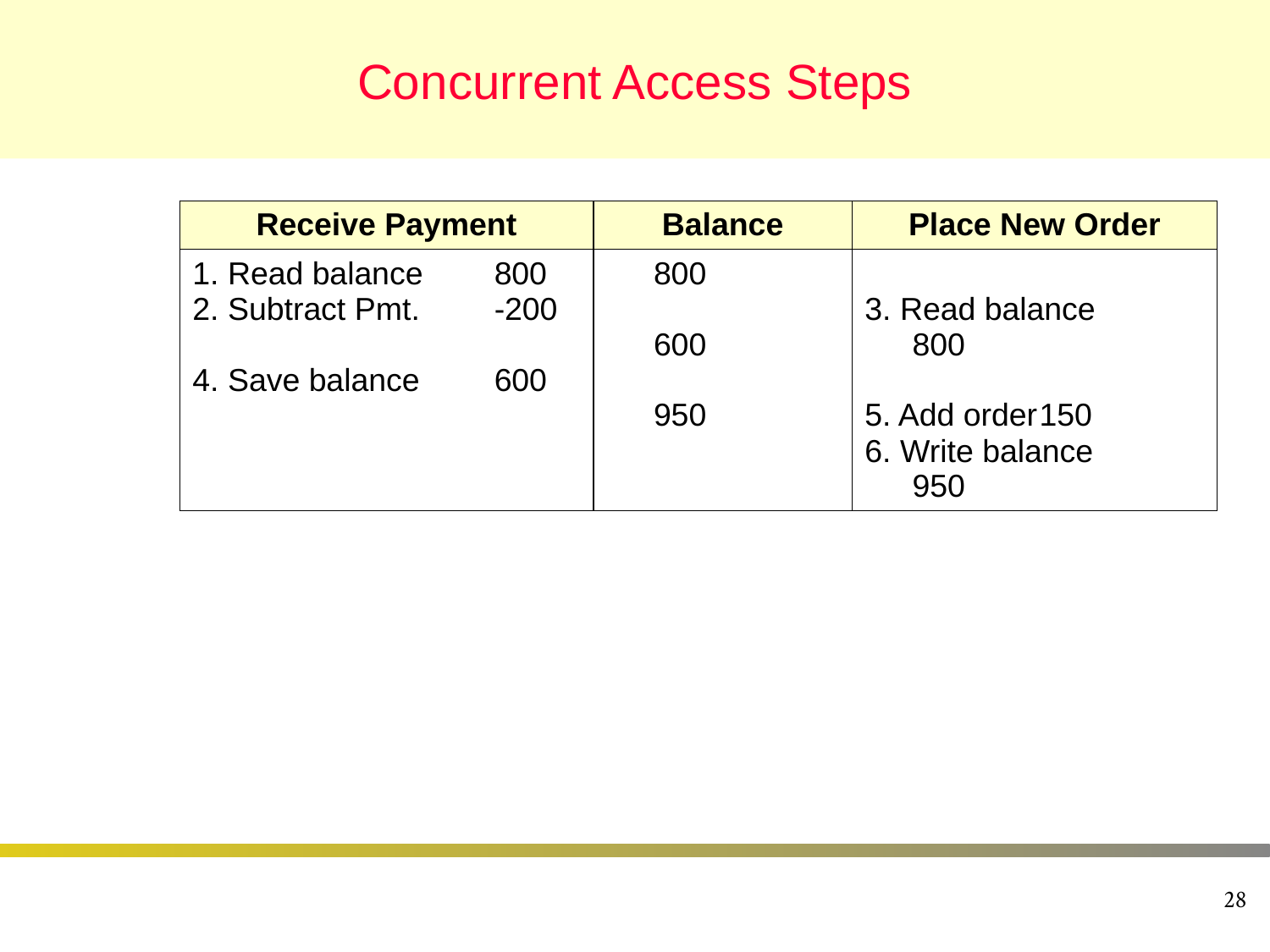

# Concurrent Access Steps
| Receive Payment | Balance | Place New Order |
| --- | --- | --- |
| 1. Read balance 800 2. Subtract Pmt. -200 4. Save balance 600 | 800 600 950 | 3. Read balance 800 5. Add order 150 6. Write balance 950 |
28